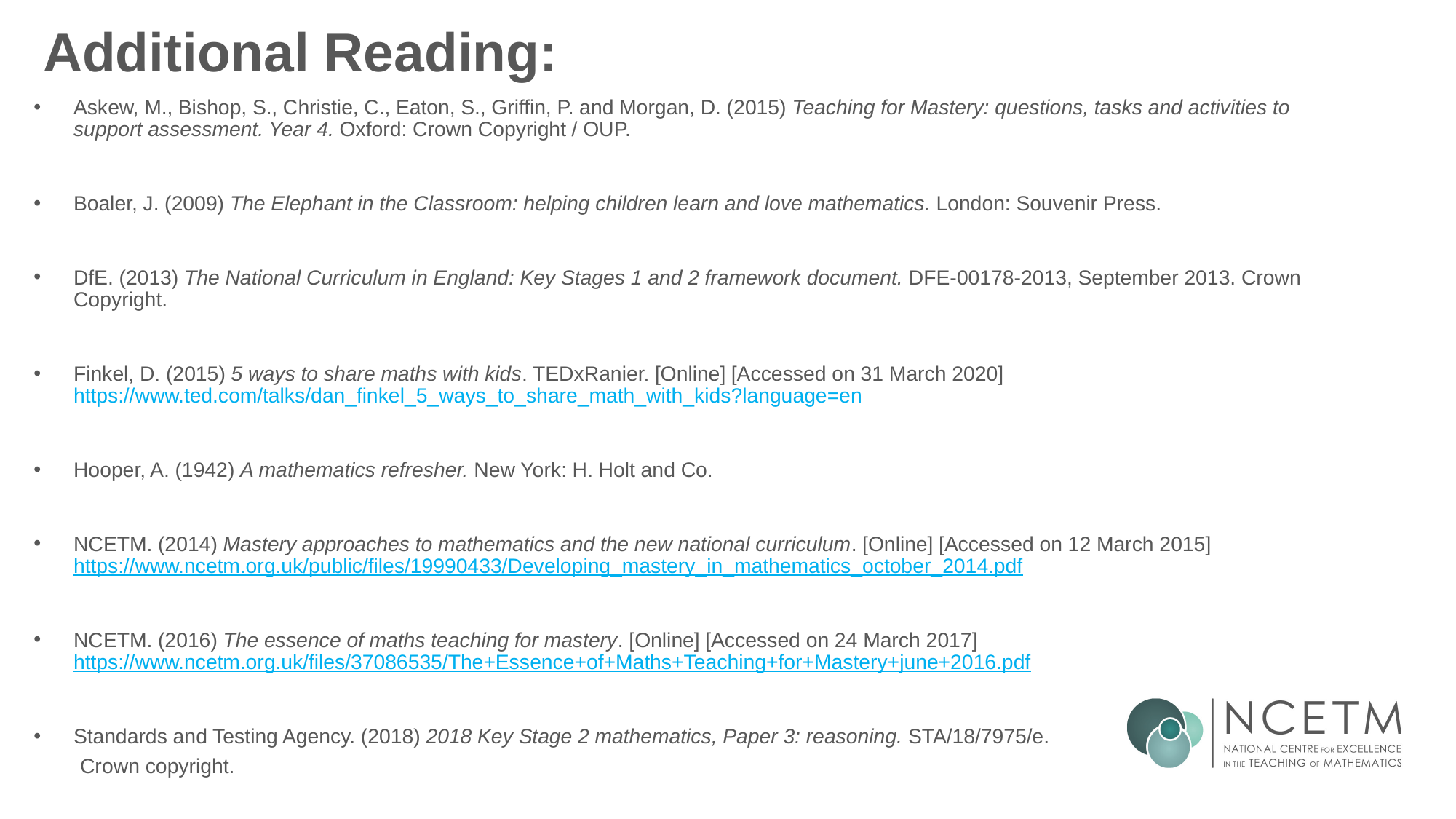

# Additional Reading:
Askew, M., Bishop, S., Christie, C., Eaton, S., Griffin, P. and Morgan, D. (2015) Teaching for Mastery: questions, tasks and activities to support assessment. Year 4. Oxford: Crown Copyright / OUP.

Boaler, J. (2009) The Elephant in the Classroom: helping children learn and love mathematics. London: Souvenir Press.

DfE. (2013) The National Curriculum in England: Key Stages 1 and 2 framework document. DFE-00178-2013, September 2013. Crown Copyright.

Finkel, D. (2015) 5 ways to share maths with kids. TEDxRanier. [Online] [Accessed on 31 March 2020] https://www.ted.com/talks/dan_finkel_5_ways_to_share_math_with_kids?language=en

Hooper, A. (1942) A mathematics refresher. New York: H. Holt and Co.

NCETM. (2014) Mastery approaches to mathematics and the new national curriculum. [Online] [Accessed on 12 March 2015] https://www.ncetm.org.uk/public/files/19990433/Developing_mastery_in_mathematics_october_2014.pdf

NCETM. (2016) The essence of maths teaching for mastery. [Online] [Accessed on 24 March 2017] https://www.ncetm.org.uk/files/37086535/The+Essence+of+Maths+Teaching+for+Mastery+june+2016.pdf

Standards and Testing Agency. (2018) 2018 Key Stage 2 mathematics, Paper 3: reasoning. STA/18/7975/e.
Crown copyright.